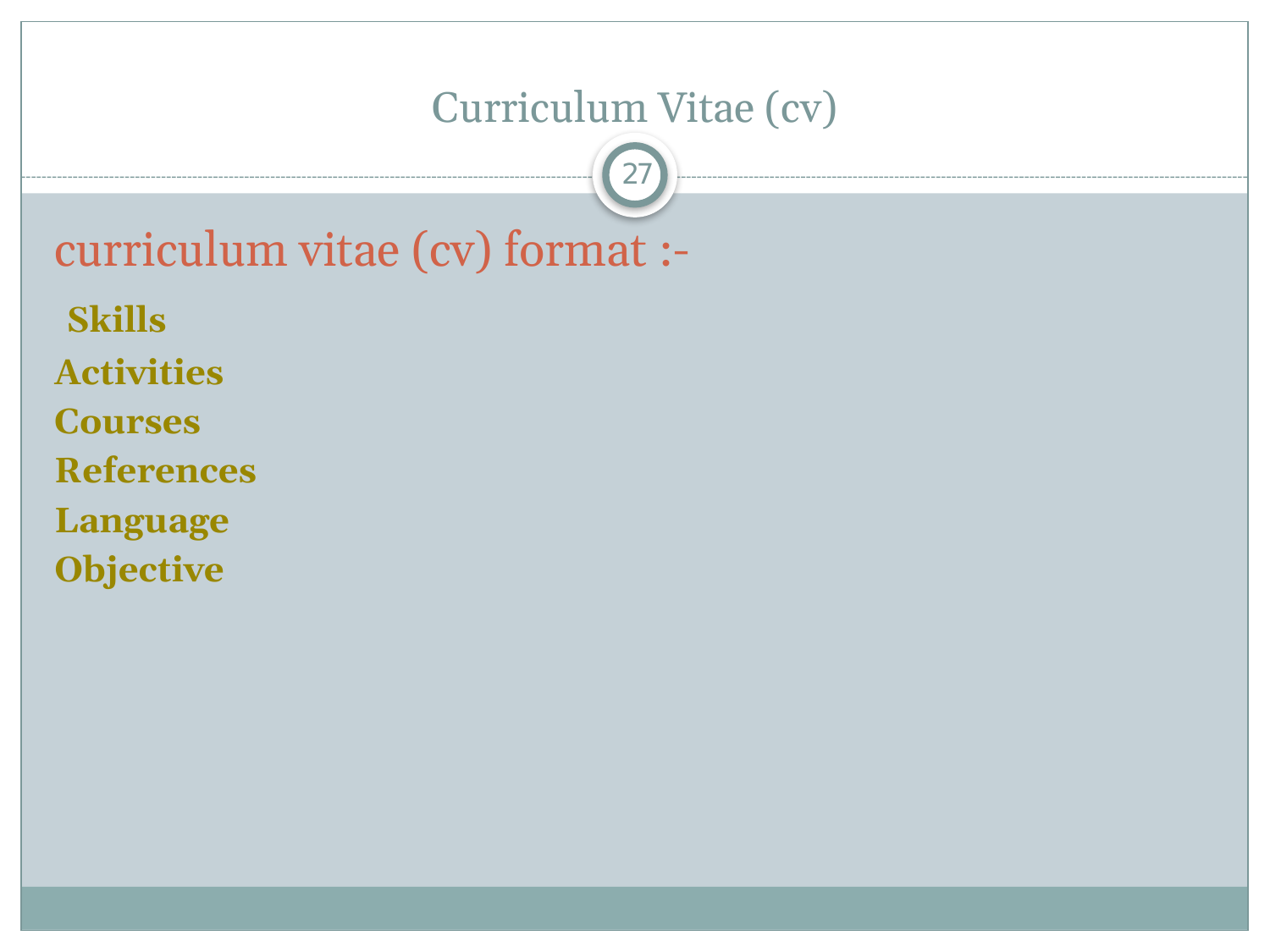

# Curriculum Vitae (cv)
27
curriculum vitae (cv) format :-
 Skills
Activities
Courses
References
Language
Objective